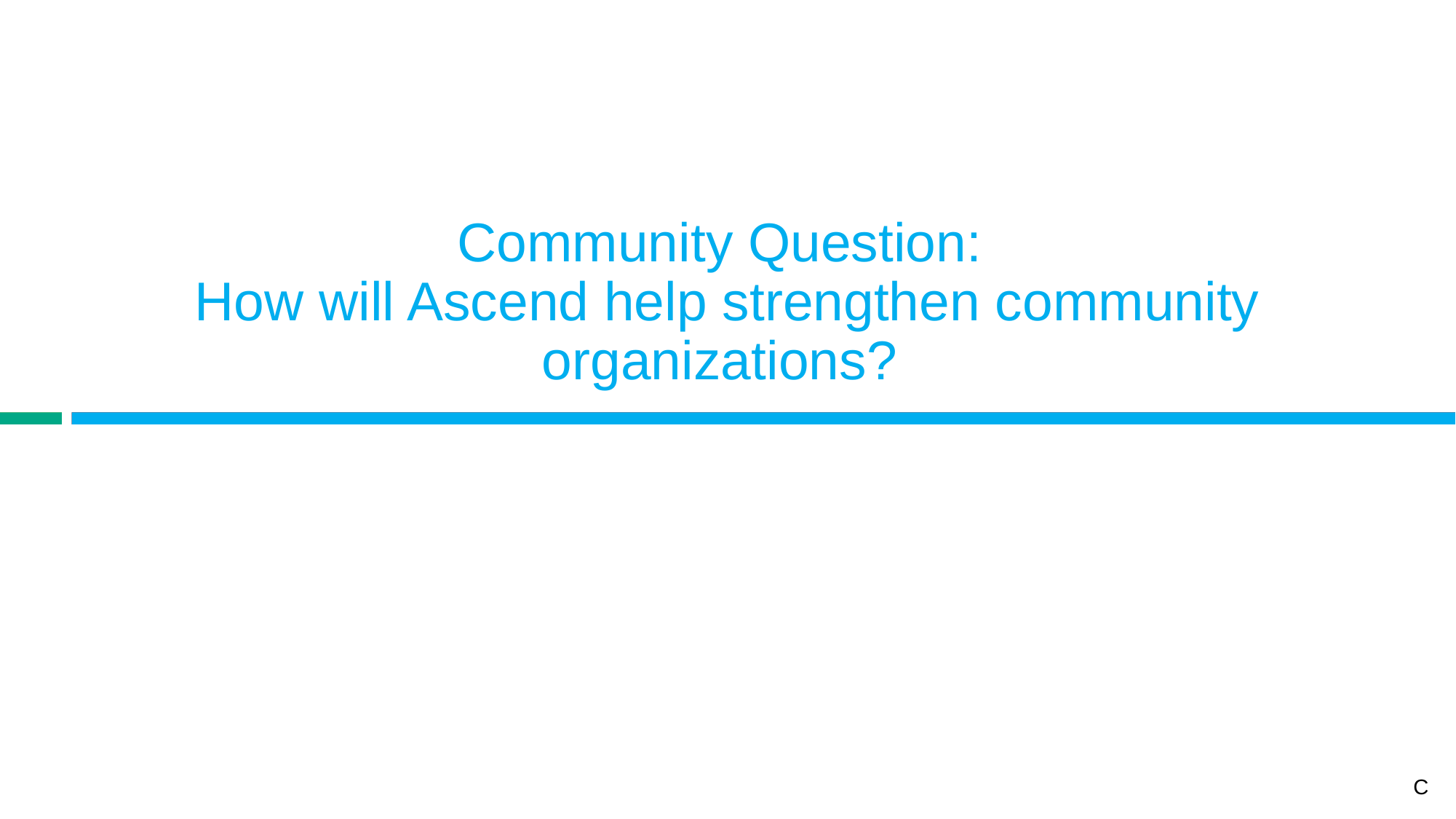

# Community Question:
How will Ascend help strengthen community organizations?
C